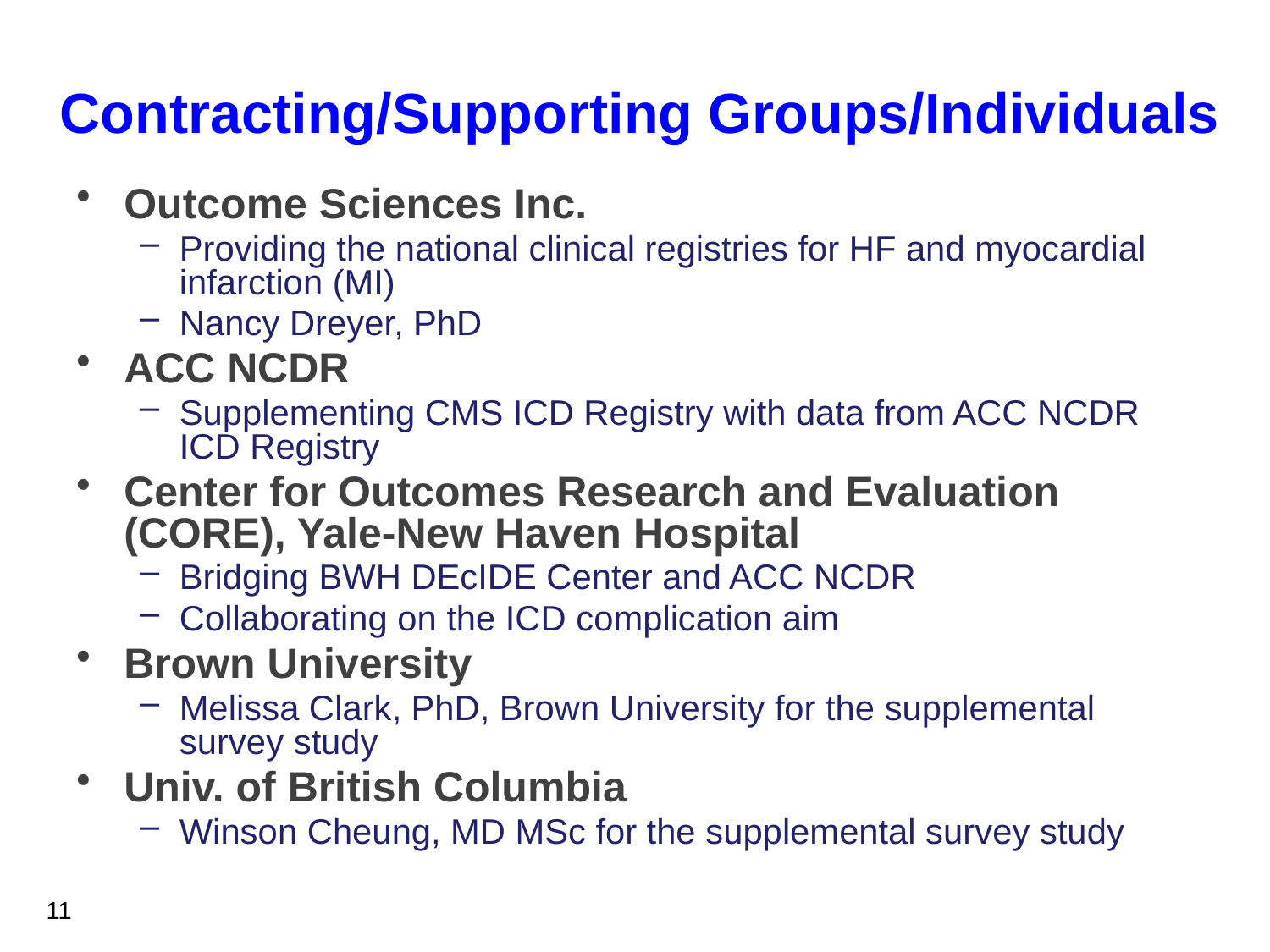

# Contracting/Supporting Groups/Individuals
Outcome Sciences Inc.
Providing the national clinical registries for HF and myocardial infarction (MI)
Nancy Dreyer, PhD
ACC NCDR
Supplementing CMS ICD Registry with data from ACC NCDR ICD Registry
Center for Outcomes Research and Evaluation (CORE), Yale-New Haven Hospital
Bridging BWH DEcIDE Center and ACC NCDR
Collaborating on the ICD complication aim
Brown University
Melissa Clark, PhD, Brown University for the supplemental survey study
Univ. of British Columbia
Winson Cheung, MD MSc for the supplemental survey study

11